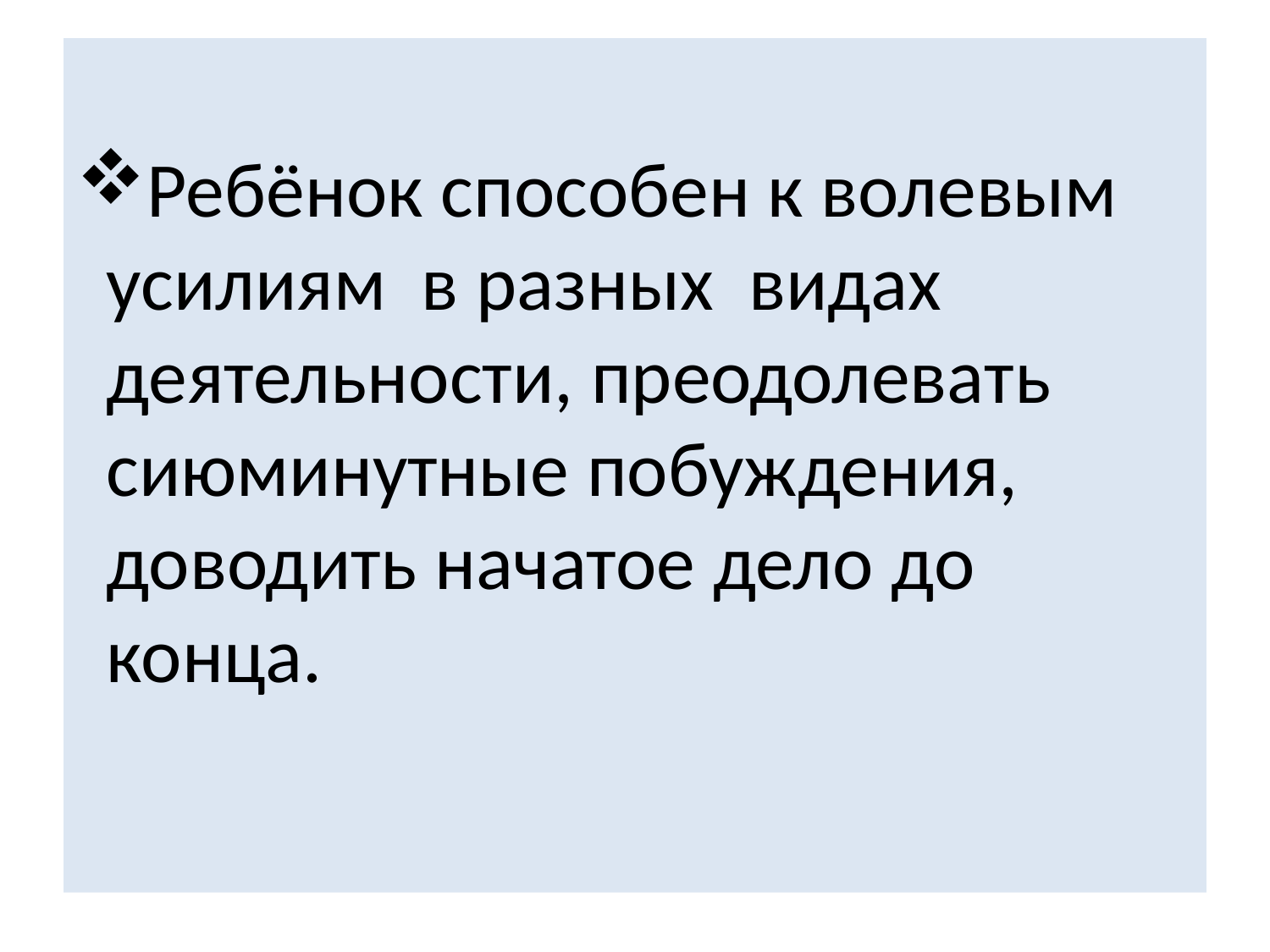

# Ребёнок способен к волевым усилиям  в разных  видах  деятельности, преодолевать сиюминутные побуждения, доводить начатое дело до конца.